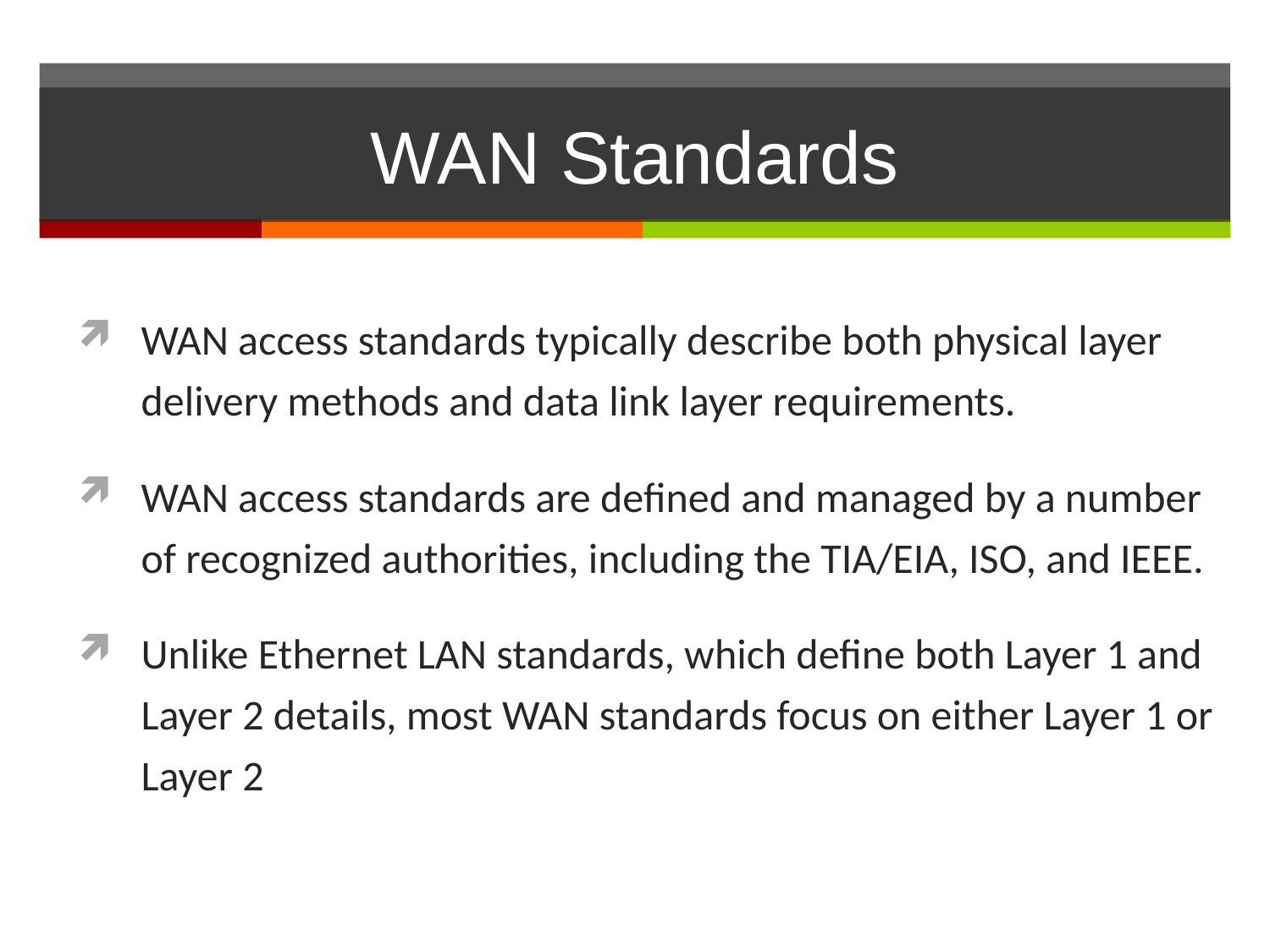

# WAN Standards
WAN access standards typically describe both physical layer delivery methods and data link layer requirements.
WAN access standards are defined and managed by a number of recognized authorities, including the TIA/EIA, ISO, and IEEE.
Unlike Ethernet LAN standards, which define both Layer 1 and Layer 2 details, most WAN standards focus on either Layer 1 or Layer 2